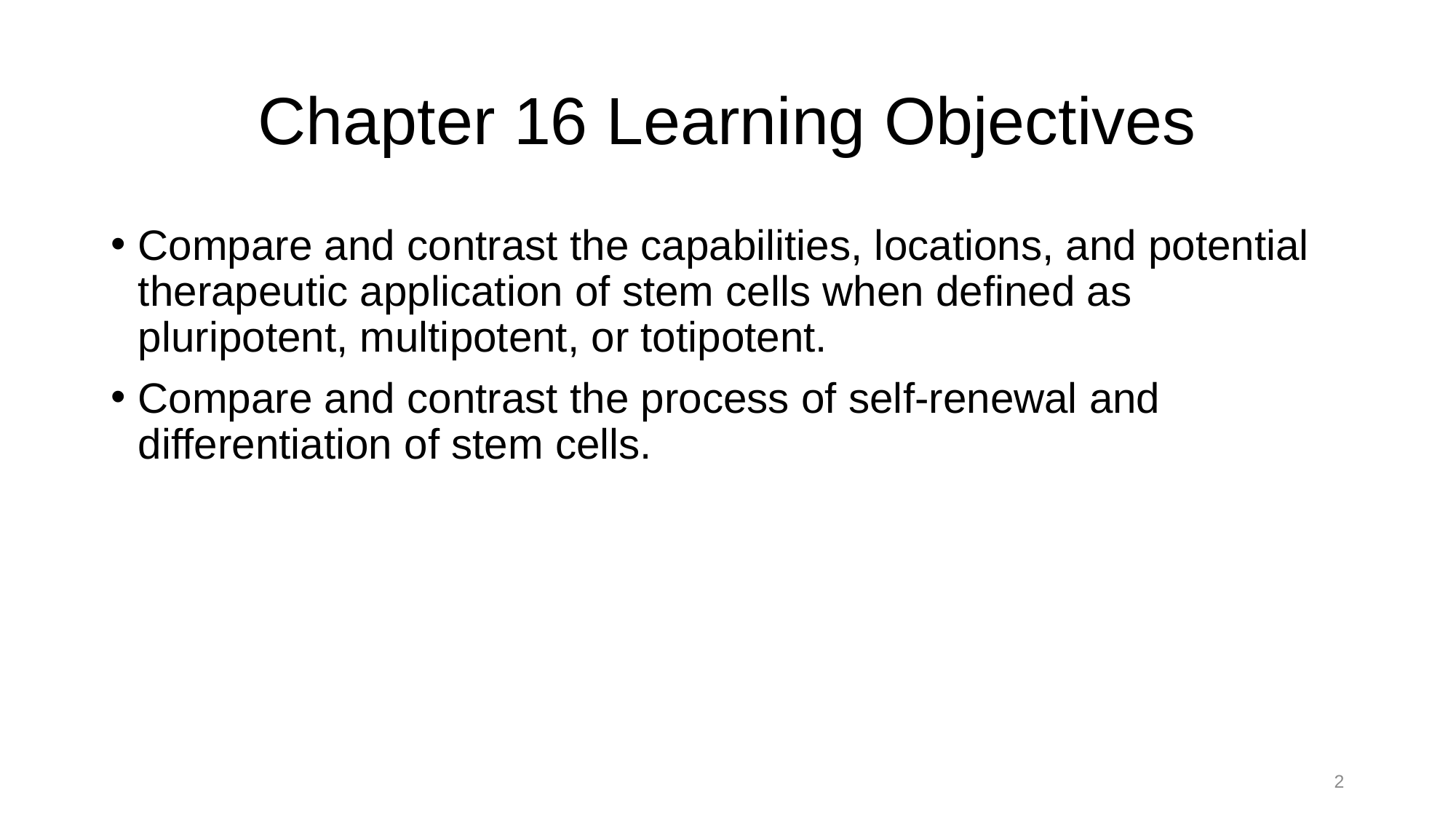

# Chapter 16 Learning Objectives
Compare and contrast the capabilities, locations, and potential therapeutic application of stem cells when defined as pluripotent, multipotent, or totipotent.
Compare and contrast the process of self-renewal and differentiation of stem cells.
2